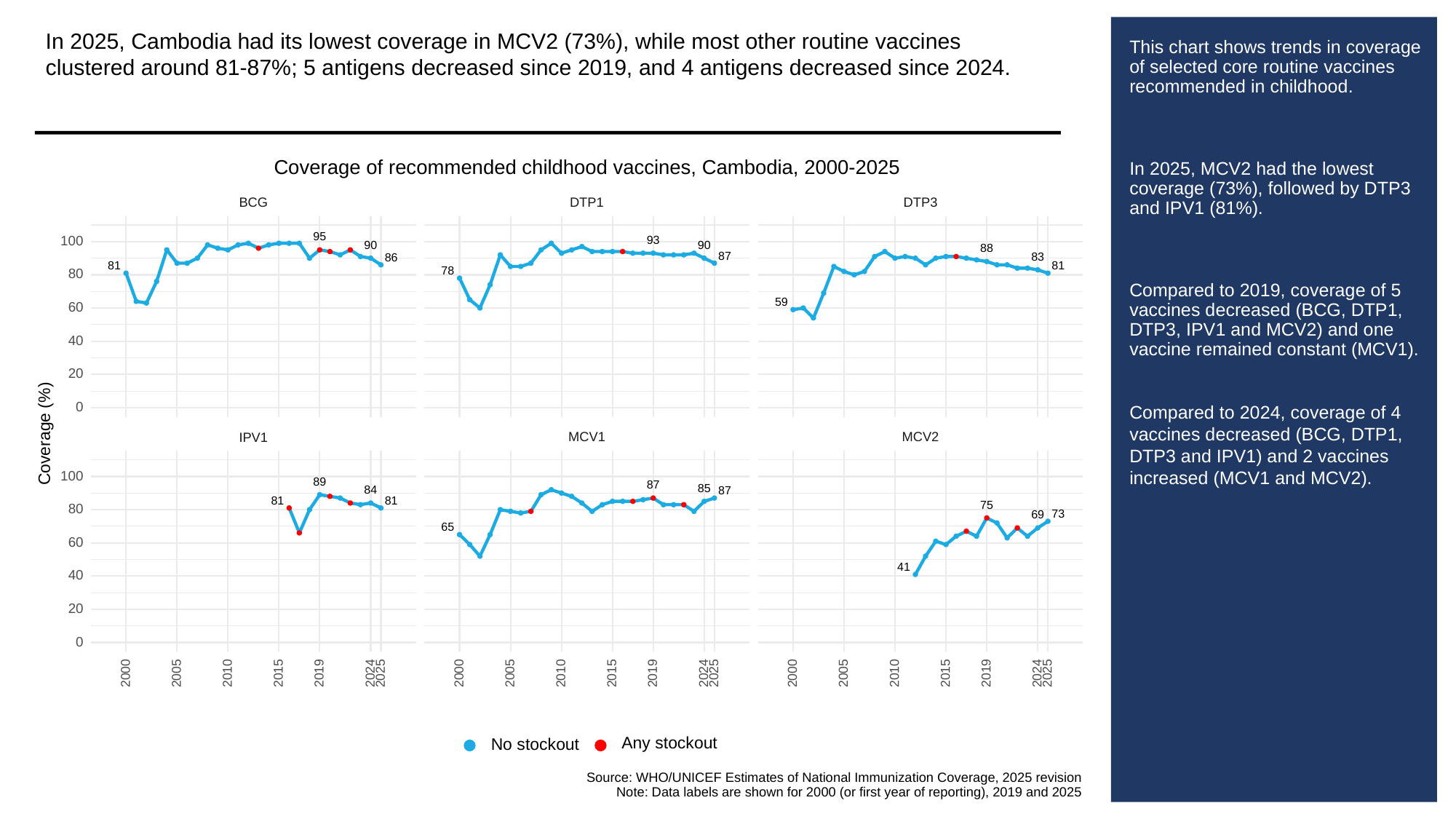

In 2025, Cambodia had its lowest coverage in MCV2 (73%), while most other routine vaccines clustered around 81-87%; 5 antigens decreased since 2019, and 4 antigens decreased since 2024.
# This chart shows trends in coverage of selected core routine vaccines recommended in childhood.

In 2025, MCV2 had the lowest coverage (73%), followed by DTP3 and IPV1 (81%).

Compared to 2019, coverage of 5 vaccines decreased (BCG, DTP1, DTP3, IPV1 and MCV2) and one vaccine remained constant (MCV1).

Compared to 2024, coverage of 4 vaccines decreased (BCG, DTP1, DTP3 and IPV1) and 2 vaccines increased (MCV1 and MCV2).

Coverage of recommended childhood vaccines, Cambodia, 2000-2025
BCG
DTP3
DTP1

95
93
100

90
90

88

87

83
86

81
81

78

80

59

60

40

20

0

Coverage (%)
MCV1
MCV2
IPV1

100

89
87
85
84
87

81
81

75

80

73

69

65

60

41
40

20

0

2000
2005
2010
2015
2019
2024
2025
2000
2005
2010
2015
2019
2024
2025
2000
2005
2010
2015
2019
2024
2025
Any stockout
No stockout

Source: WHO/UNICEF Estimates of National Immunization Coverage, 2025 revision
Note: Data labels are shown for 2000 (or first year of reporting), 2019 and 2025